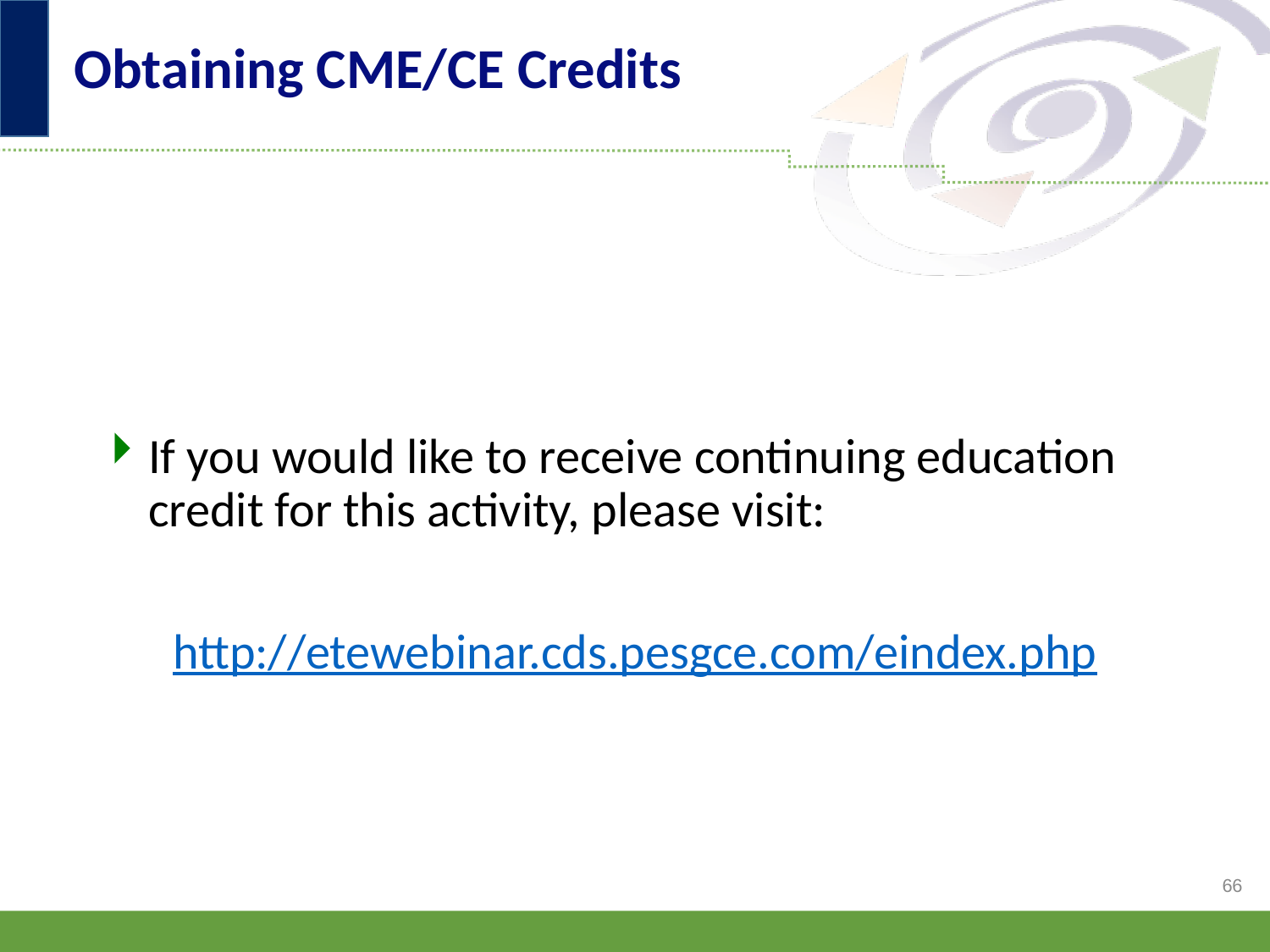

# Obtaining CME/CE Credits

If you would like to receive continuing education credit for this activity, please visit:

http://etewebinar.cds.pesgce.com/eindex.php

66